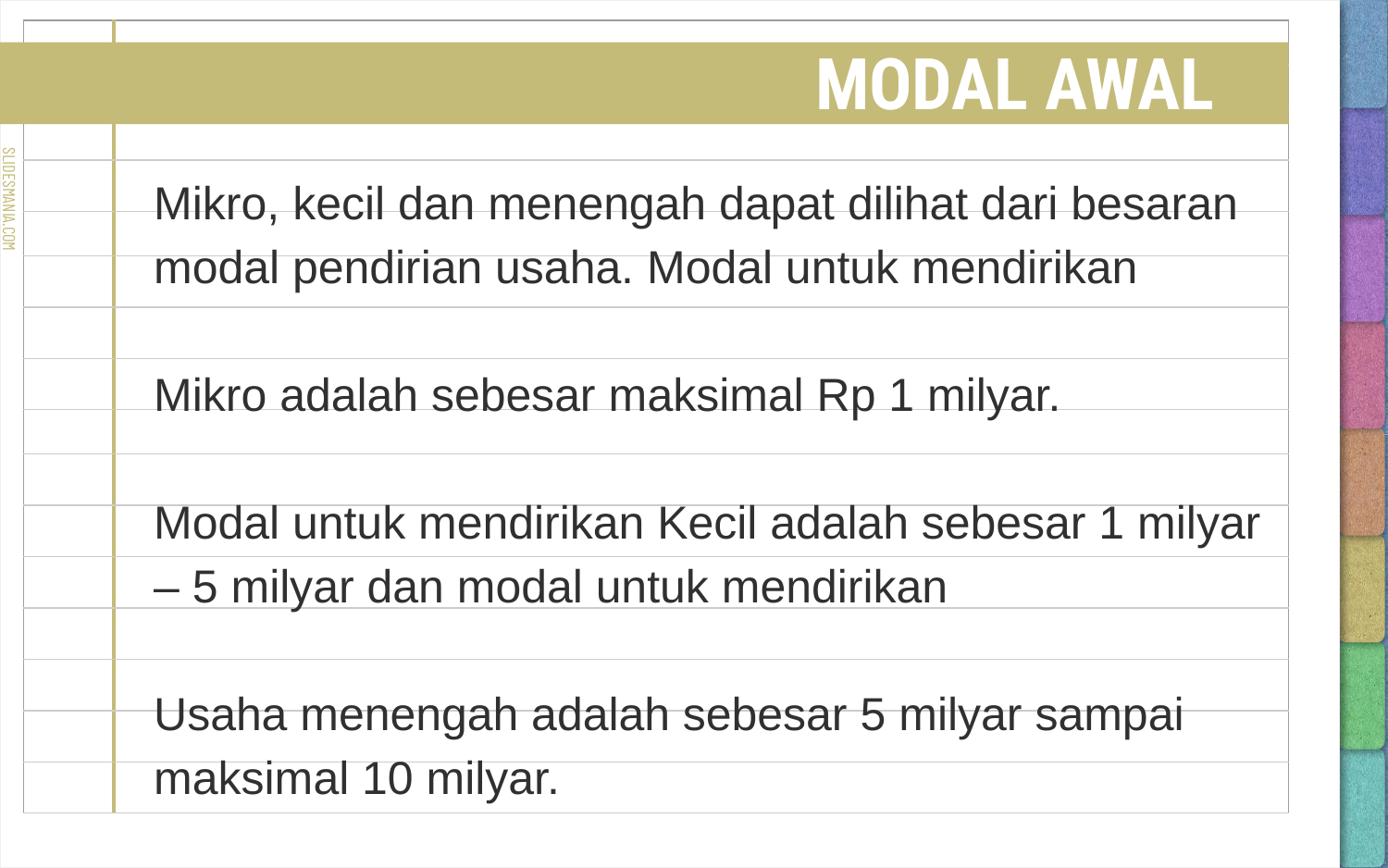

# MODAL AWAL
Mikro, kecil dan menengah dapat dilihat dari besaran modal pendirian usaha. Modal untuk mendirikan

Mikro adalah sebesar maksimal Rp 1 milyar.

Modal untuk mendirikan Kecil adalah sebesar 1 milyar – 5 milyar dan modal untuk mendirikan

Usaha menengah adalah sebesar 5 milyar sampai maksimal 10 milyar.